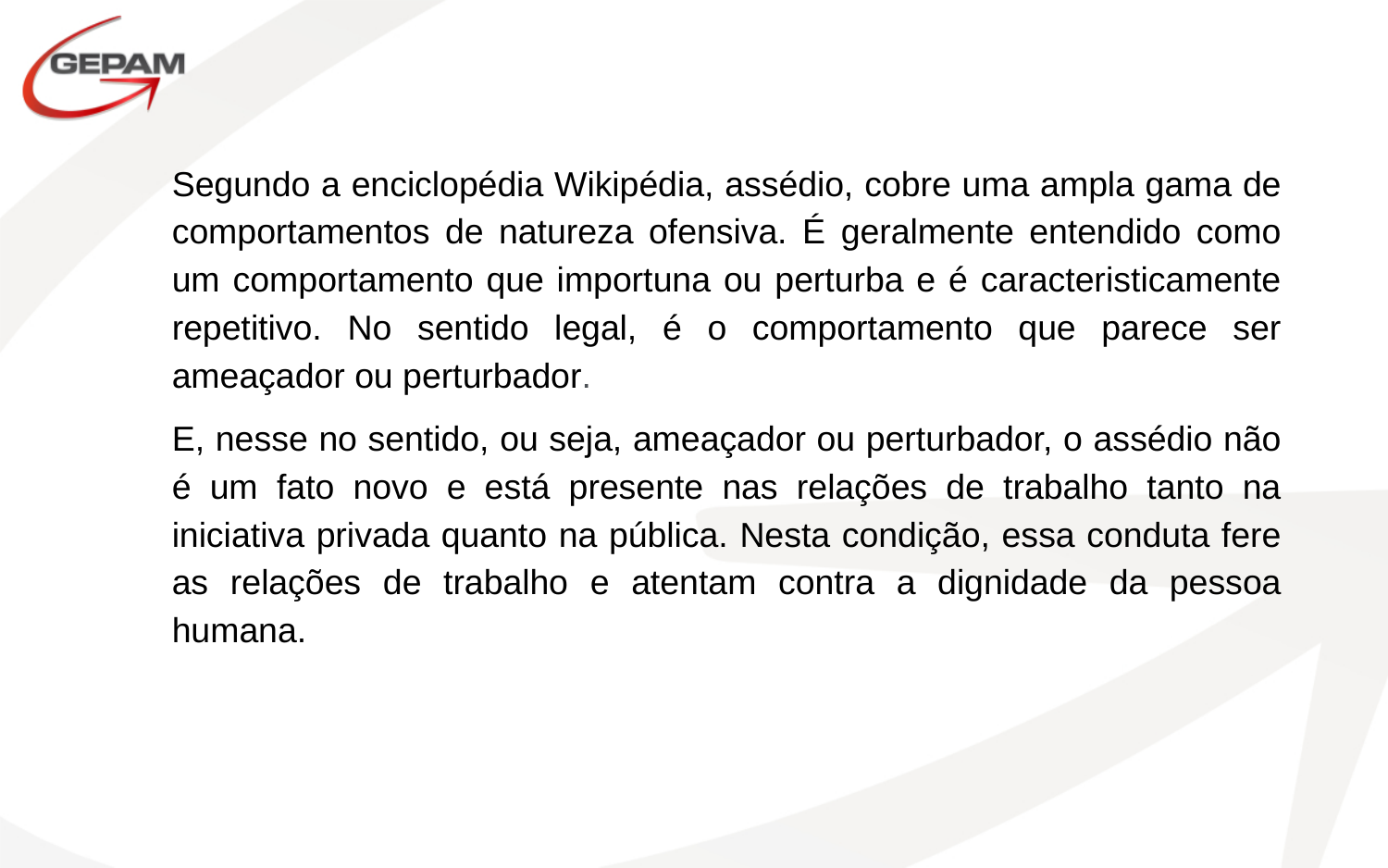

Segundo a enciclopédia Wikipédia, assédio, cobre uma ampla gama de comportamentos de natureza ofensiva. É geralmente entendido como um comportamento que importuna ou perturba e é caracteristicamente repetitivo. No sentido legal, é o comportamento que parece ser ameaçador ou perturbador.
E, nesse no sentido, ou seja, ameaçador ou perturbador, o assédio não é um fato novo e está presente nas relações de trabalho tanto na iniciativa privada quanto na pública. Nesta condição, essa conduta fere as relações de trabalho e atentam contra a dignidade da pessoa humana.